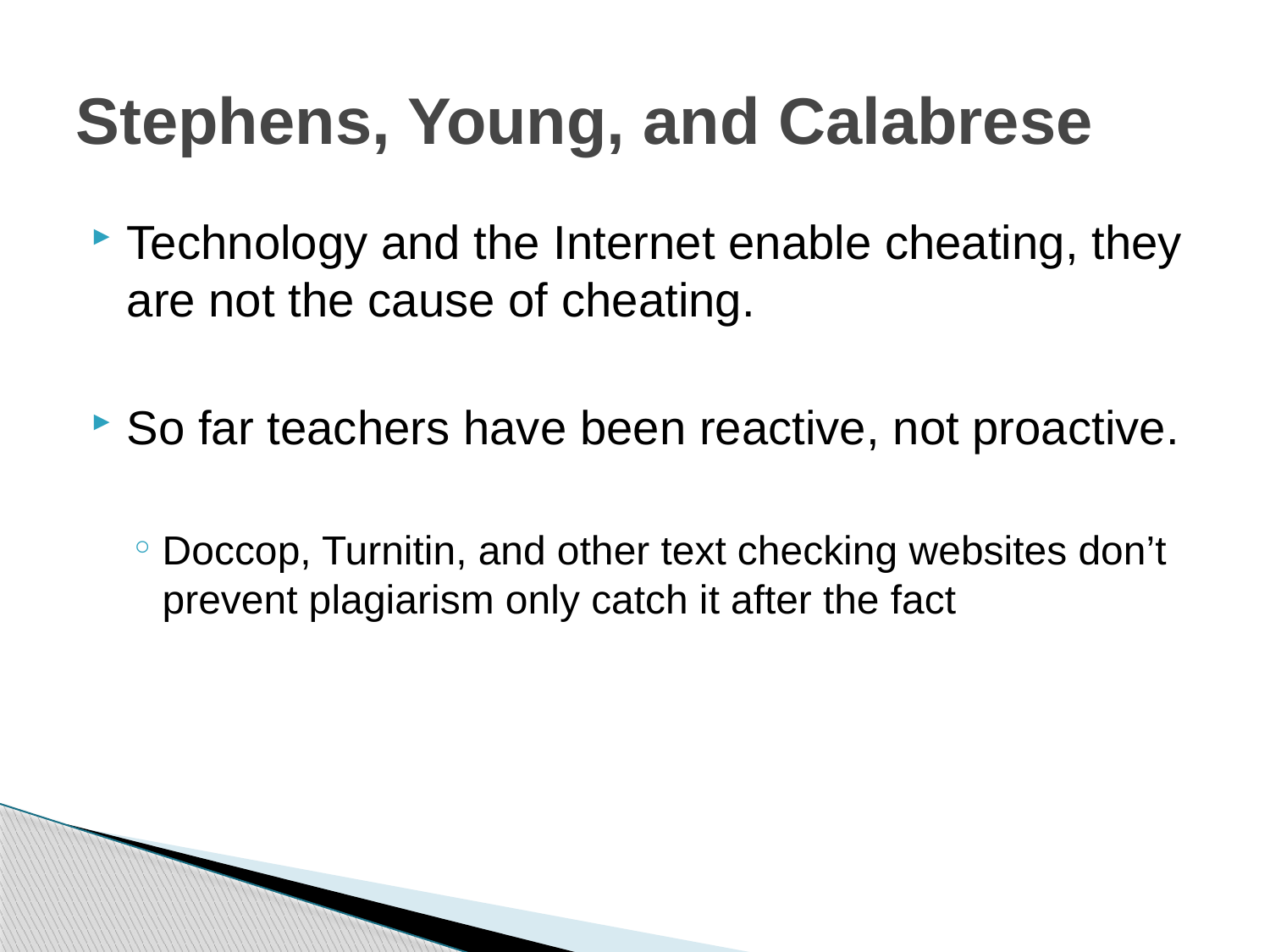

# Stephens, Young, and Calabrese
Technology and the Internet enable cheating, they are not the cause of cheating.

So far teachers have been reactive, not proactive.

Doccop, Turnitin, and other text checking websites don’t prevent plagiarism only catch it after the fact